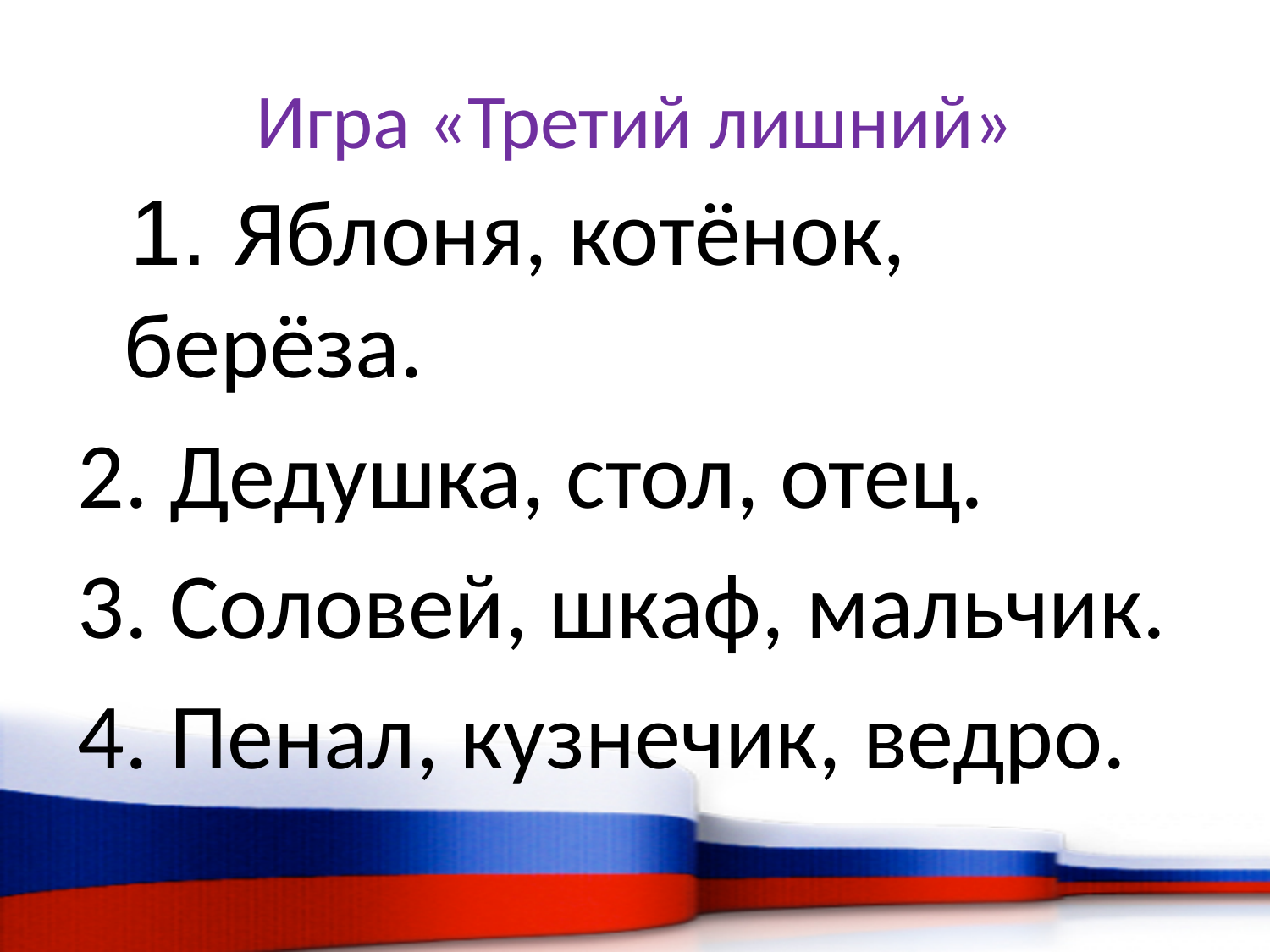

# Игра «Третий лишний»
  1. Яблоня, котёнок, берёза.
2. Дедушка, стол, отец.
3. Соловей, шкаф, мальчик.
4. Пенал, кузнечик, ведро.